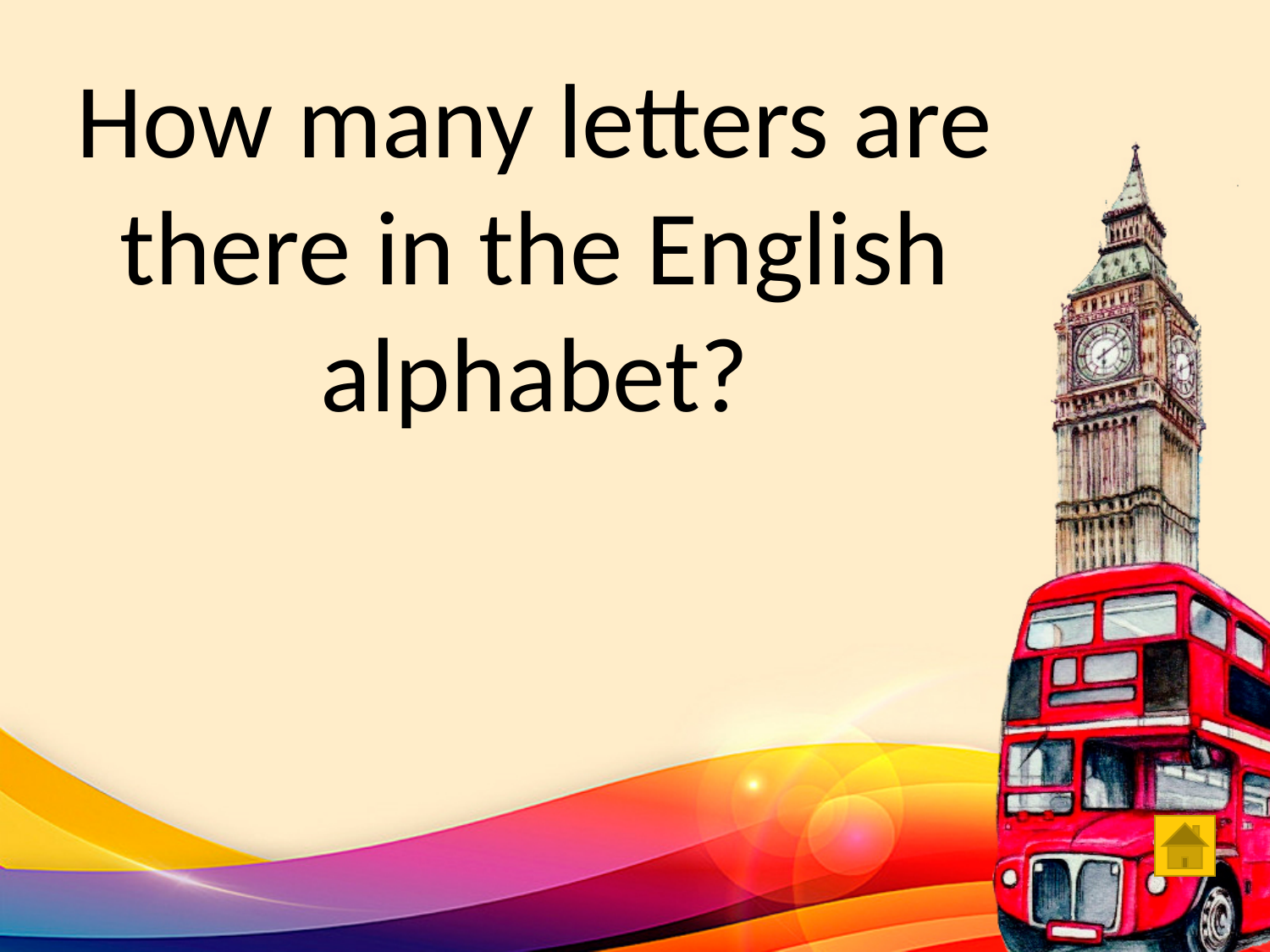

How many letters are there in the English alphabet?